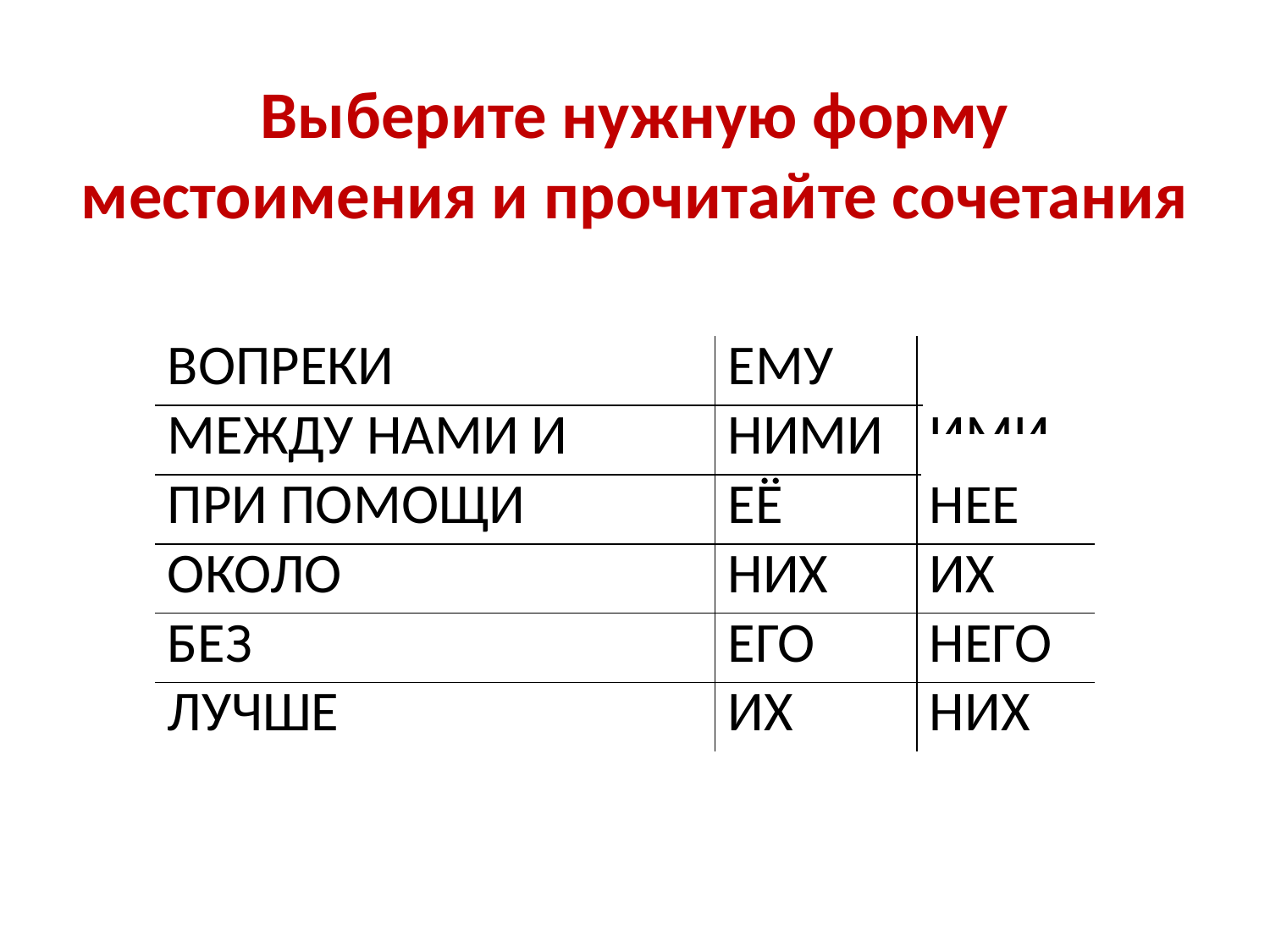

# Выберите нужную форму местоимения и прочитайте сочетания
| ВОПРЕКИ | ЕМУ | НЕМУ |
| --- | --- | --- |
| МЕЖДУ НАМИ И | НИМИ | ИМИ |
| ПРИ ПОМОЩИ | ЕЁ | НЕЁ |
| ОКОЛО | НИХ | ИХ |
| БЕЗ | ЕГО | НЕГО |
| ЛУЧШЕ | ИХ | НИХ |